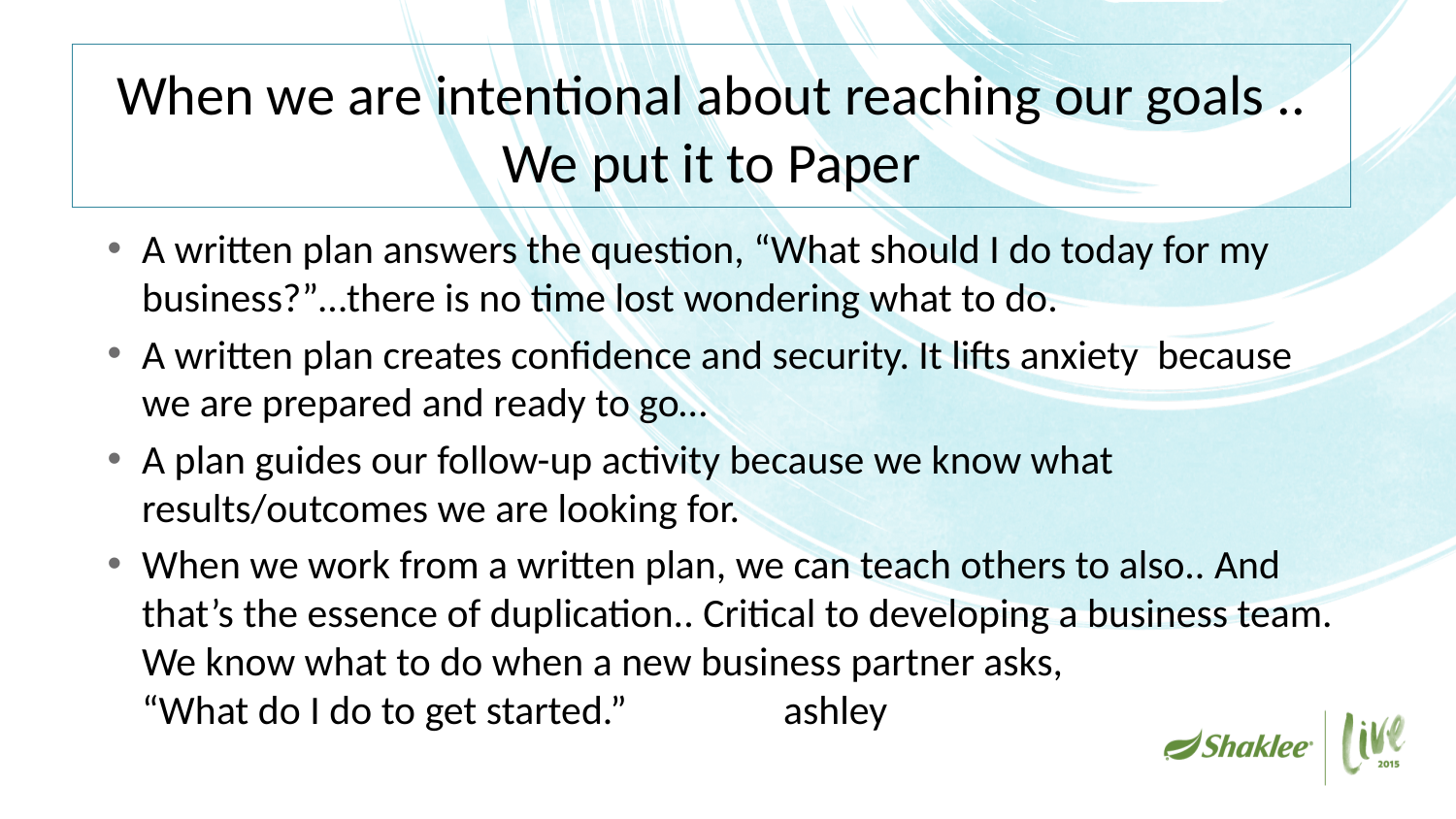

# When we are intentional about reaching our goals .. We put it to Paper
A written plan answers the question, “What should I do today for my business?”…there is no time lost wondering what to do.
A written plan creates confidence and security. It lifts anxiety  because we are prepared and ready to go…
A plan guides our follow-up activity because we know what results/outcomes we are looking for.
When we work from a written plan, we can teach others to also.. And that’s the essence of duplication.. Critical to developing a business team. We know what to do when a new business partner asks,		 “What do I do to get started.”                 ashley